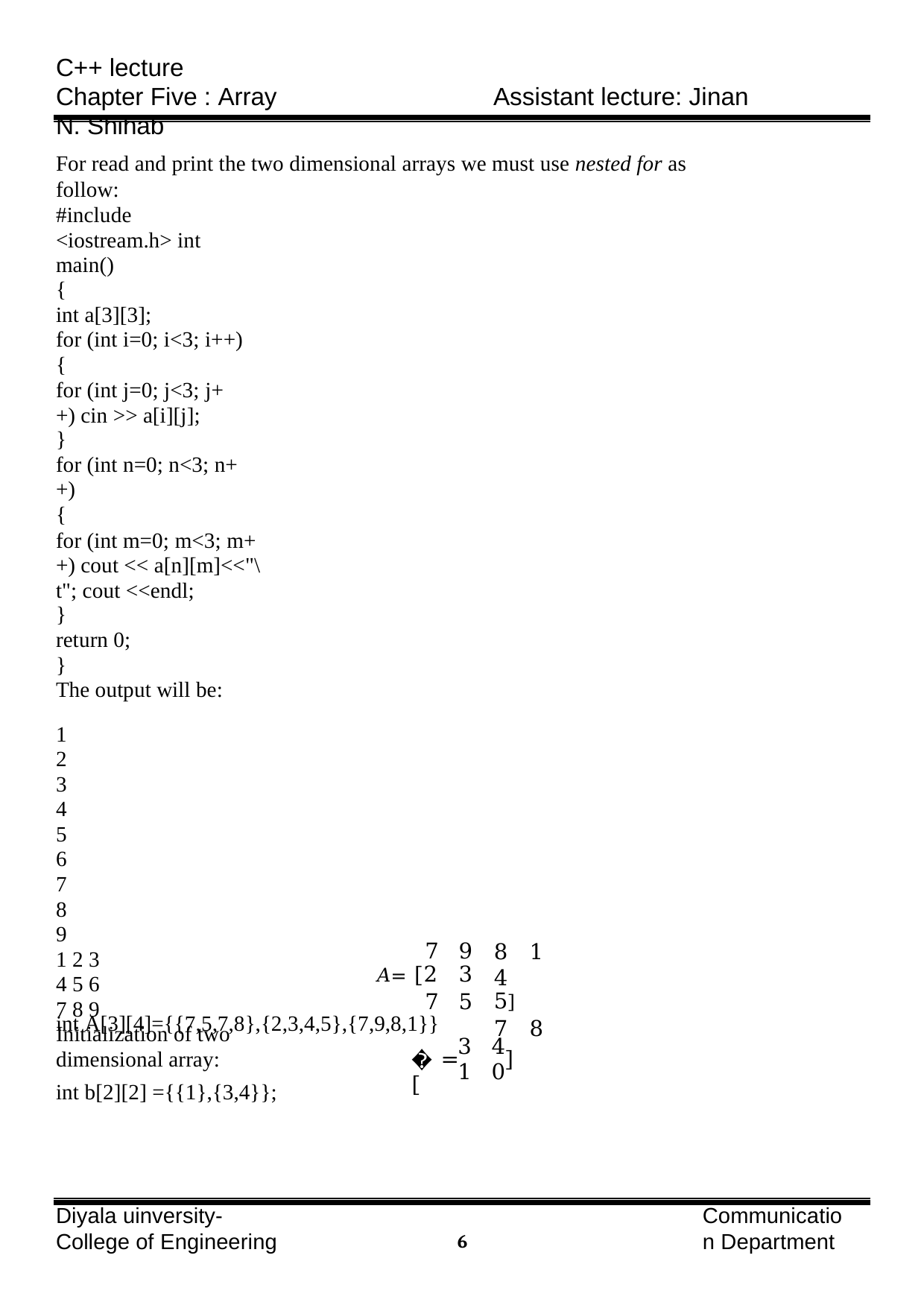

C++ lecture
Chapter Five : Array	Assistant lecture: Jinan N. Shihab

For read and print the two dimensional arrays we must use nested for as follow:
#include <iostream.h> int main()
{
int a[3][3];
for (int i=0; i<3; i++)
{
for (int j=0; j<3; j++) cin >> a[i][j];
}
for (int n=0; n<3; n++)
{
for (int m=0; m<3; m++) cout << a[n][m]<<"\t"; cout <<endl;
}
return 0;
}
The output will be:

1
2
3
4
5
6
7
8
9
1 2 3
4 5 6
7 8 9
Initialization of two dimensional array:
7	9
𝐴= [2	3
7	5
int A[3][4]={{7,5,7,8},{2,3,4,5},{7,9,8,1}}
3	4
1	0
8	1
4	5]
7	8
� = [
]
int b[2][2] ={{1},{3,4}};
Diyala uinversity- College of Engineering
Communication Department
6